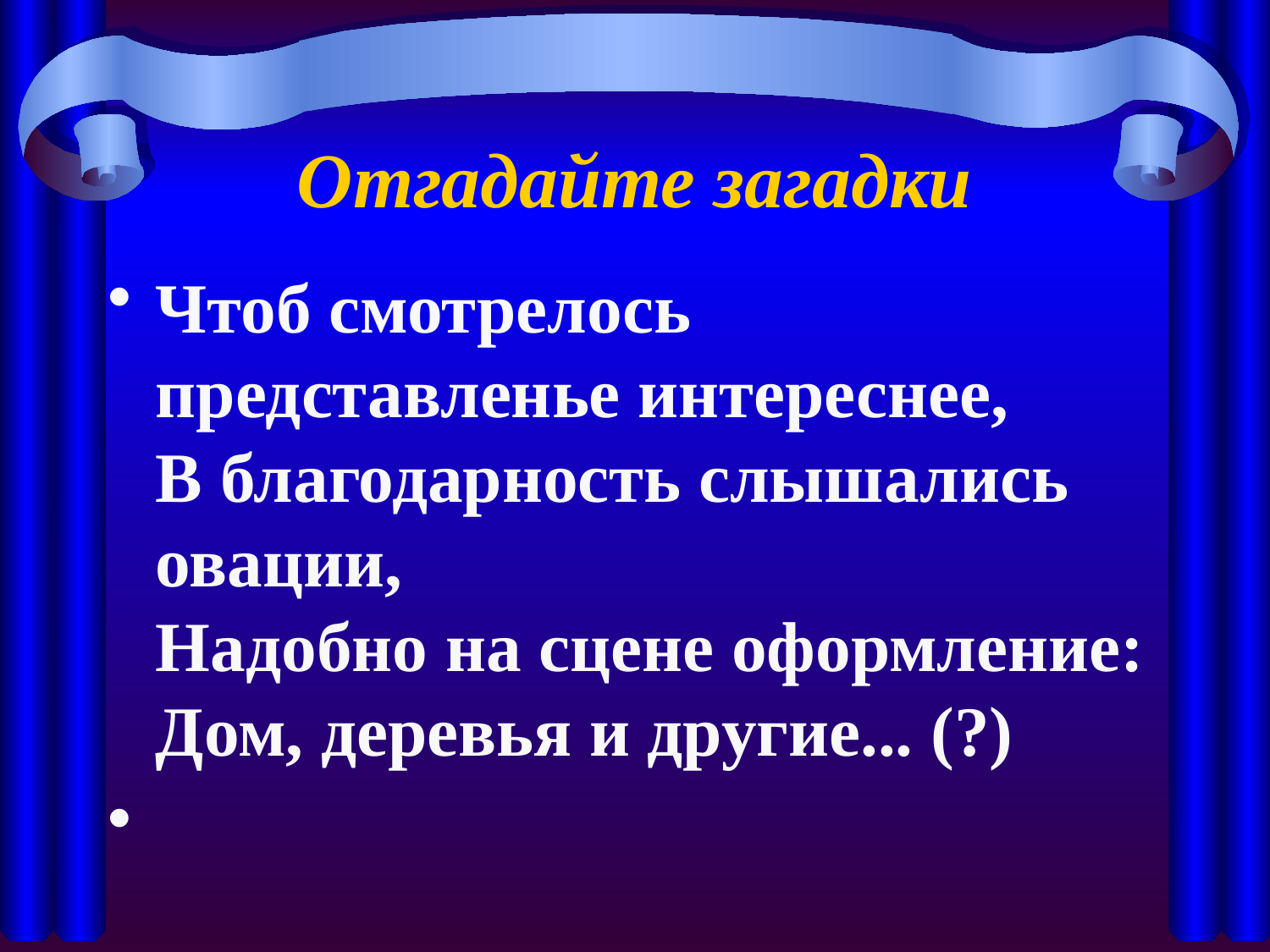

# Отгадайте загадки
Чтоб смотрелось представленье интереснее,
В благодарность слышались овации,
Надобно на сцене оформление:
Дом, деревья и другие... (?)